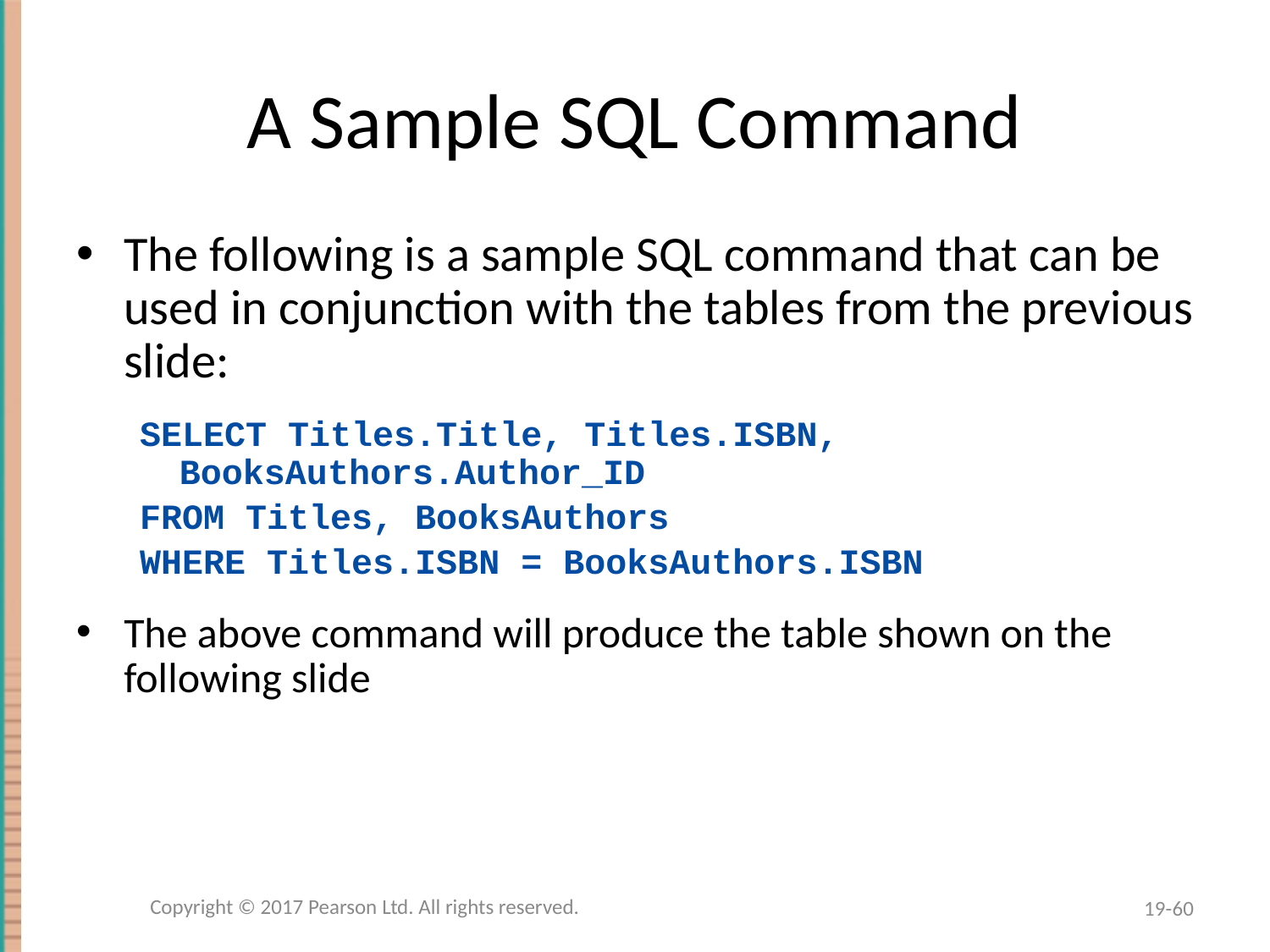

# A Sample SQL Command
The following is a sample SQL command that can be used in conjunction with the tables from the previous slide:

SELECT Titles.Title, Titles.ISBN, BooksAuthors.Author_ID
FROM Titles, BooksAuthors
WHERE Titles.ISBN = BooksAuthors.ISBN

The above command will produce the table shown on the following slide
Copyright © 2017 Pearson Ltd. All rights reserved.
19-60